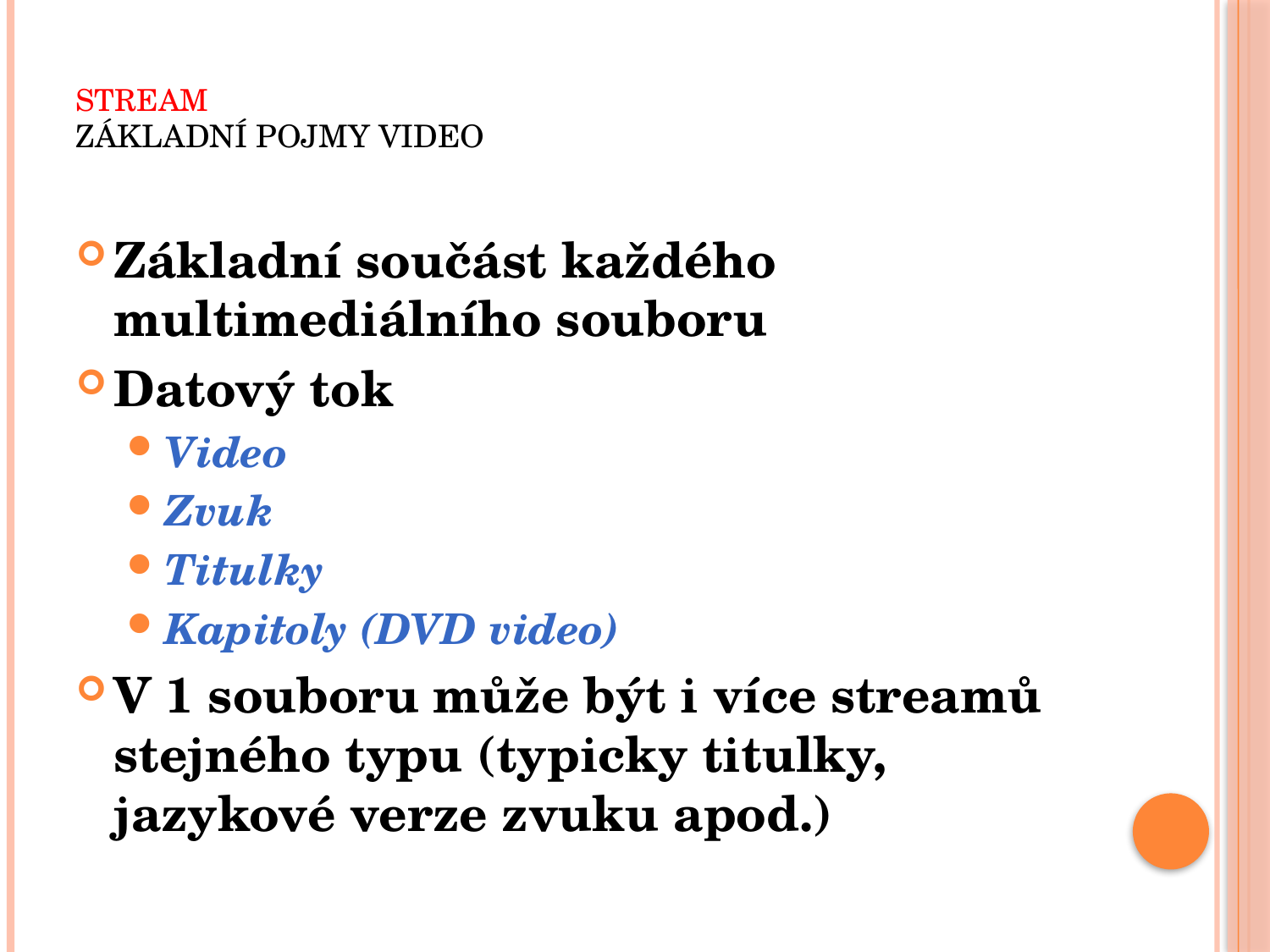

# Stream Základní pojmy video
Základní součást každého multimediálního souboru
Datový tok
Video
Zvuk
Titulky
Kapitoly (DVD video)
V 1 souboru může být i více streamů stejného typu (typicky titulky, jazykové verze zvuku apod.)